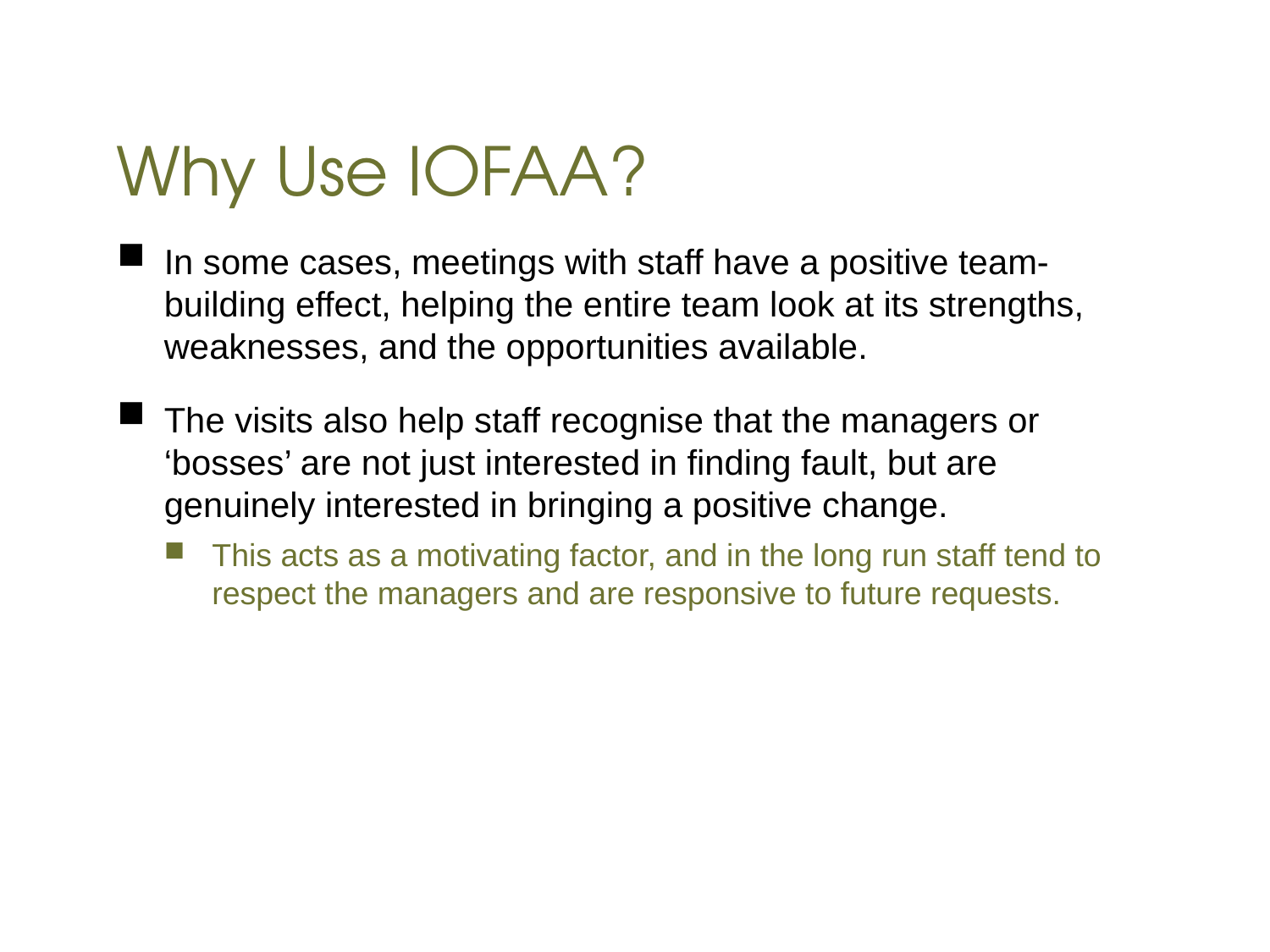

# Why Use IOFAA?
In some cases, meetings with staff have a positive team-building effect, helping the entire team look at its strengths, weaknesses, and the opportunities available.
The visits also help staff recognise that the managers or ‘bosses’ are not just interested in finding fault, but are genuinely interested in bringing a positive change.
This acts as a motivating factor, and in the long run staff tend to respect the managers and are responsive to future requests.